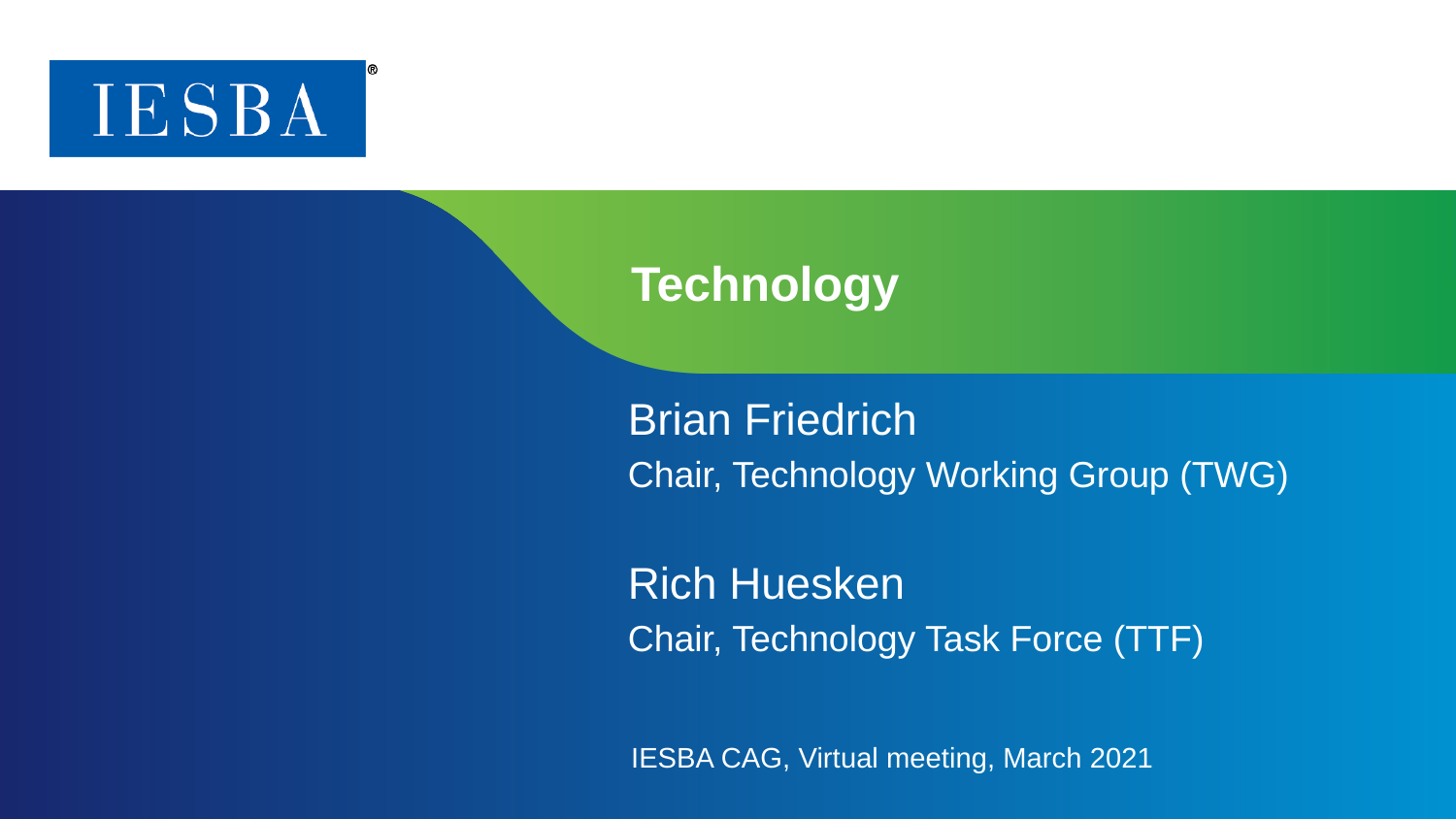

# Technology
Brian Friedrich
Chair, Technology Working Group (TWG)

Rich Huesken
Chair, Technology Task Force (TTF)

IESBA CAG, Virtual meeting, March 2021